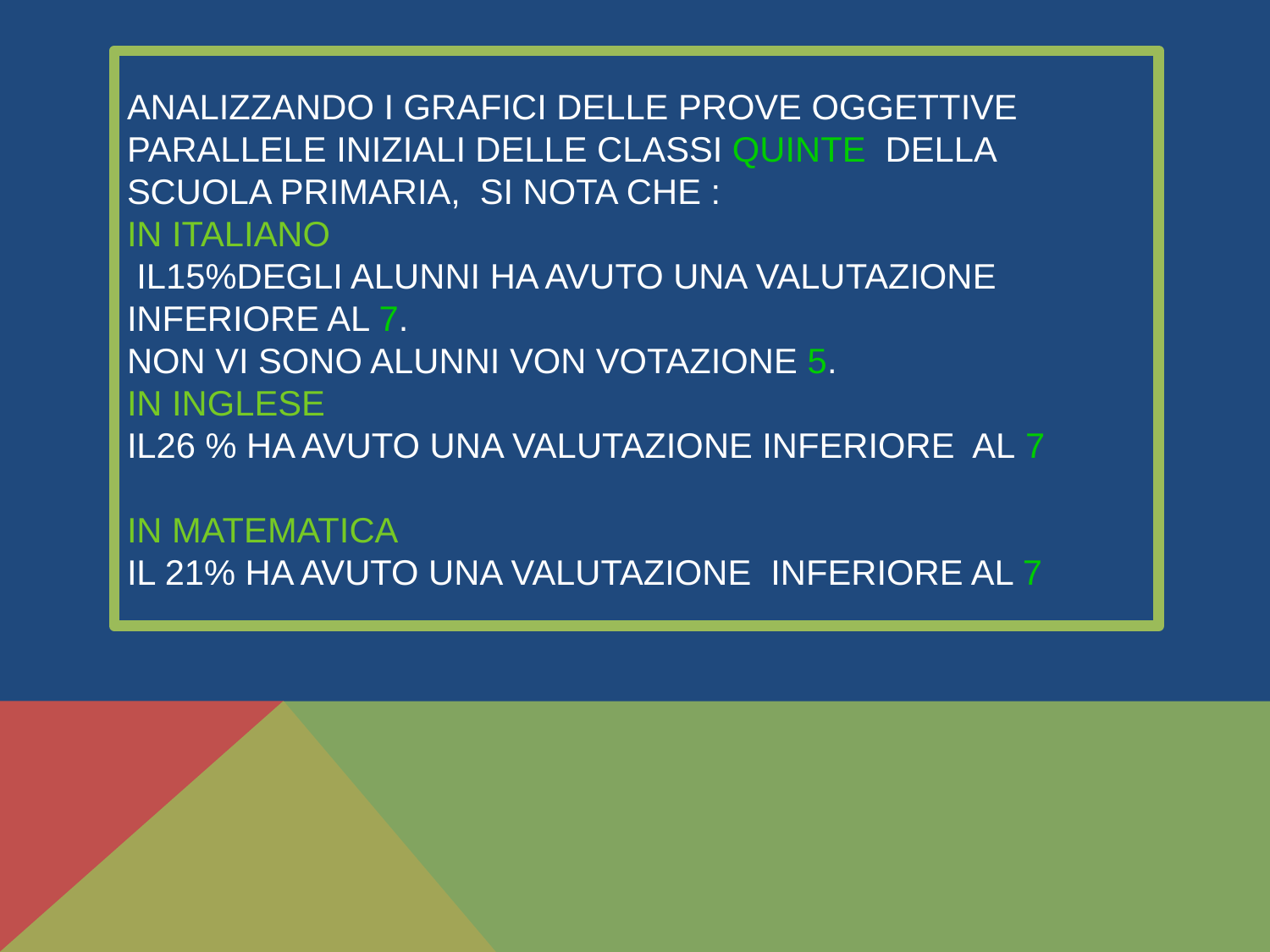

# ANALIZZANDO I GRAFICI delle prove oggettive parallele INIZIALI delle classi quinte  DELLA SCUOLA PRIMARIA,  SI NOTA che : In italiano il15%degli alunni ha avuto una valutazione inferiore al 7. non vi sono alunni von votazione 5. in inglese il26 % ha avuto una valutazione inferiore  al 7 in matematica il 21% ha avuto una valutazione  inferiore al 7